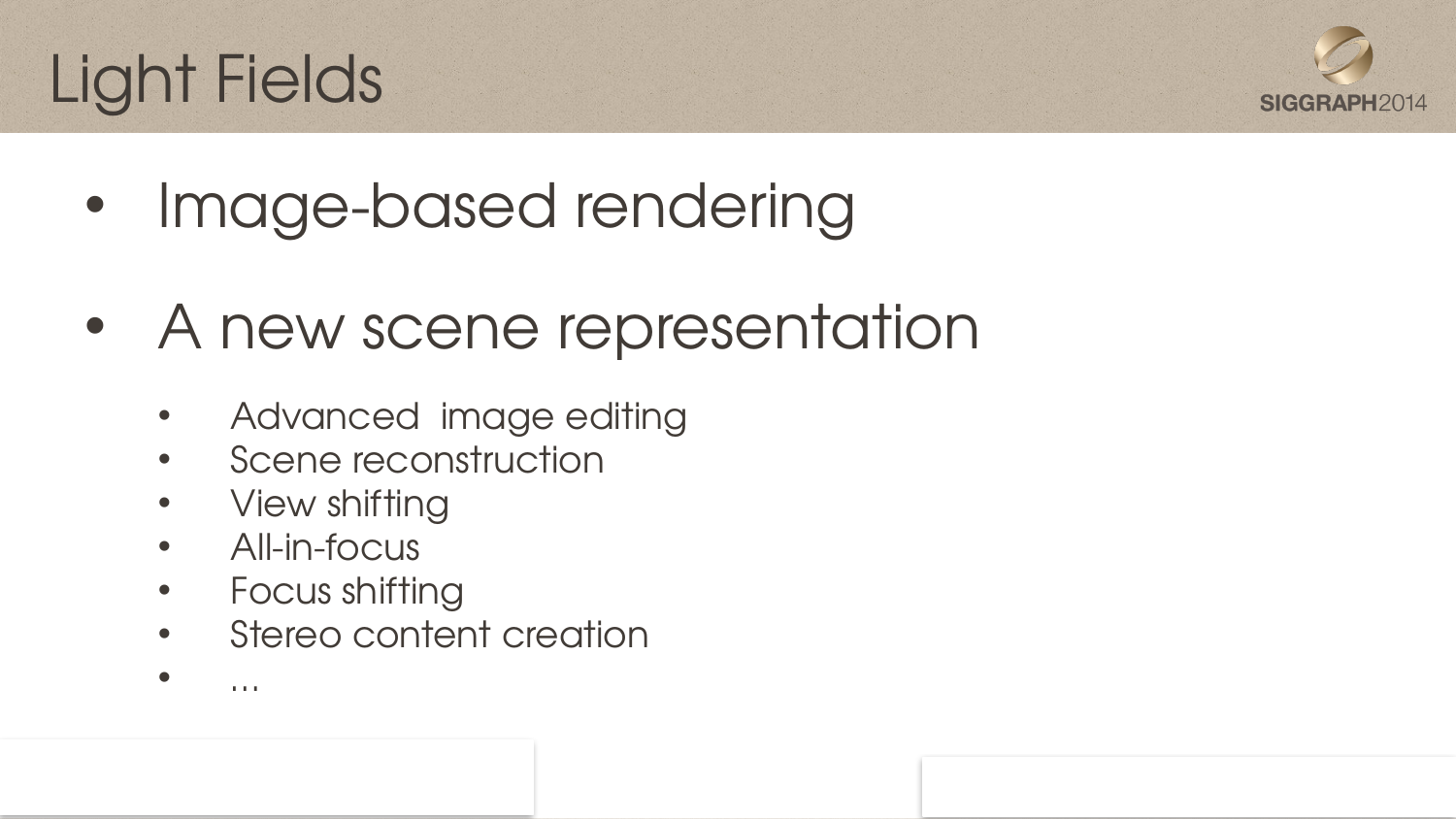

# Light Fields
Image-based rendering

A new scene representation

Advanced  image editing
Scene reconstruction
View shifting
All-in-focus
Focus shifting
Stereo content creation
…